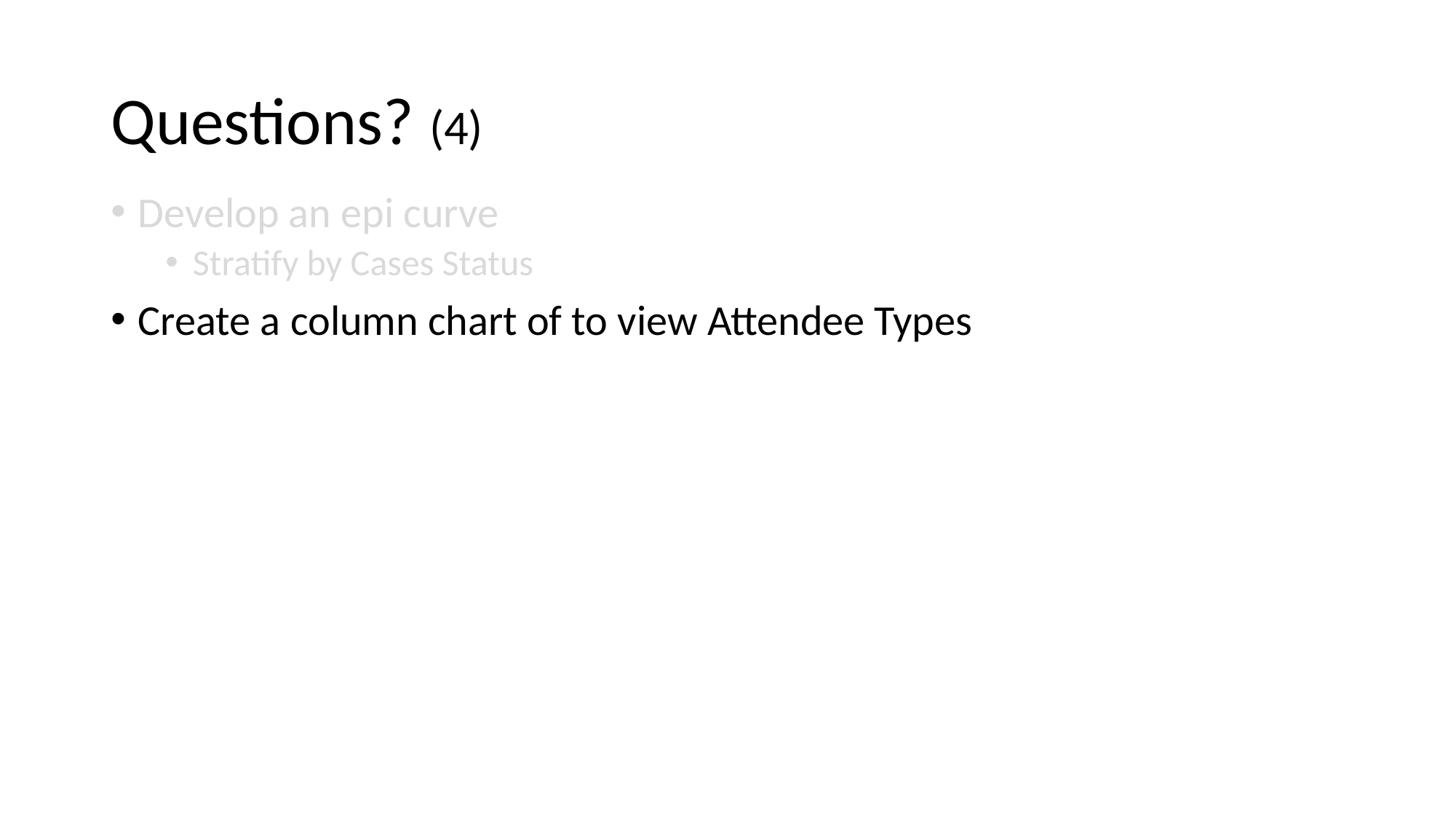

# Questions? (4)
Develop an epi curve
Stratify by Cases Status
Create a column chart of to view Attendee Types